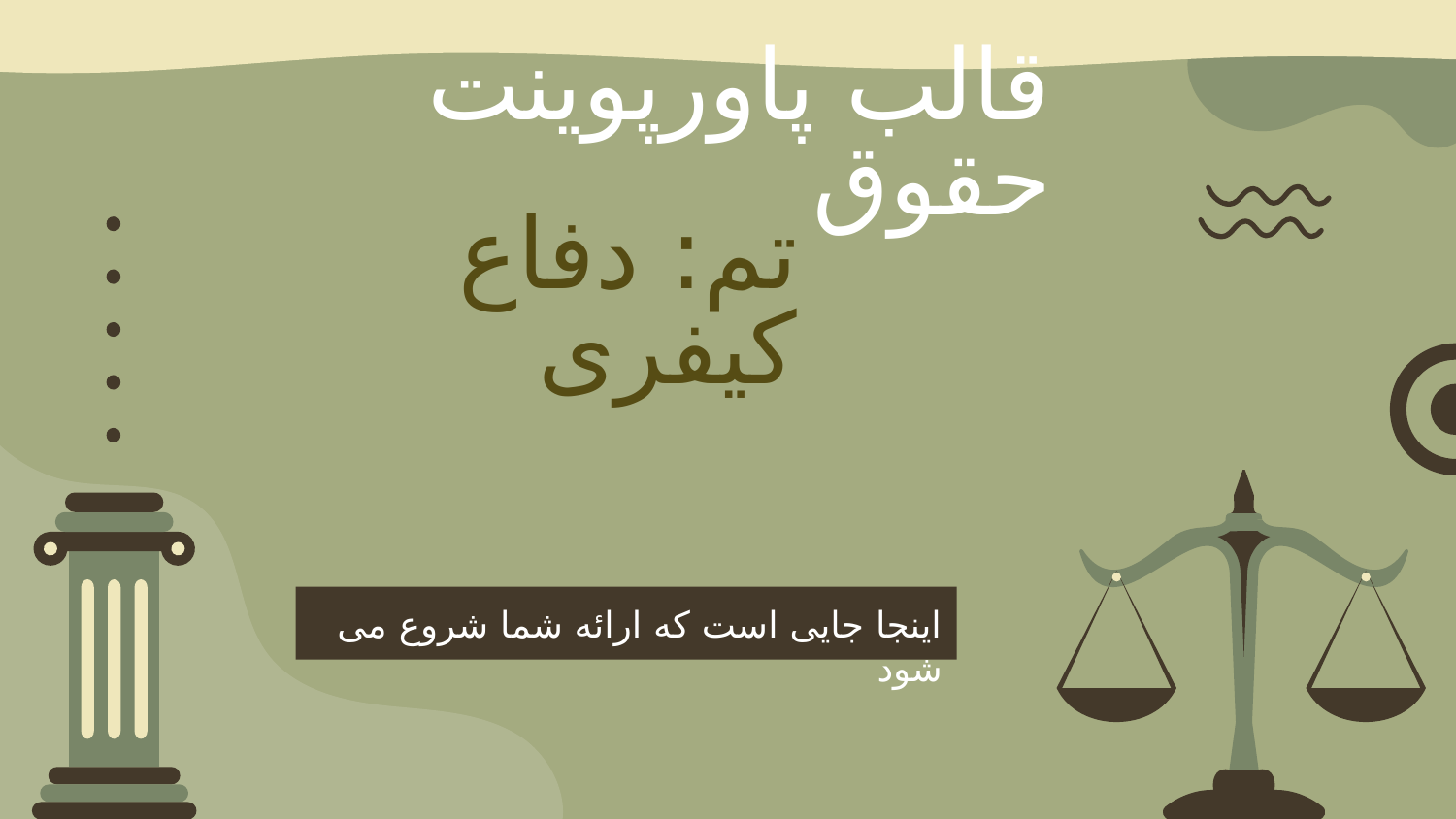

# قالب پاورپوینت حقوق

تم: دفاع کیفری

اینجا جایی است که ارائه شما شروع می شود